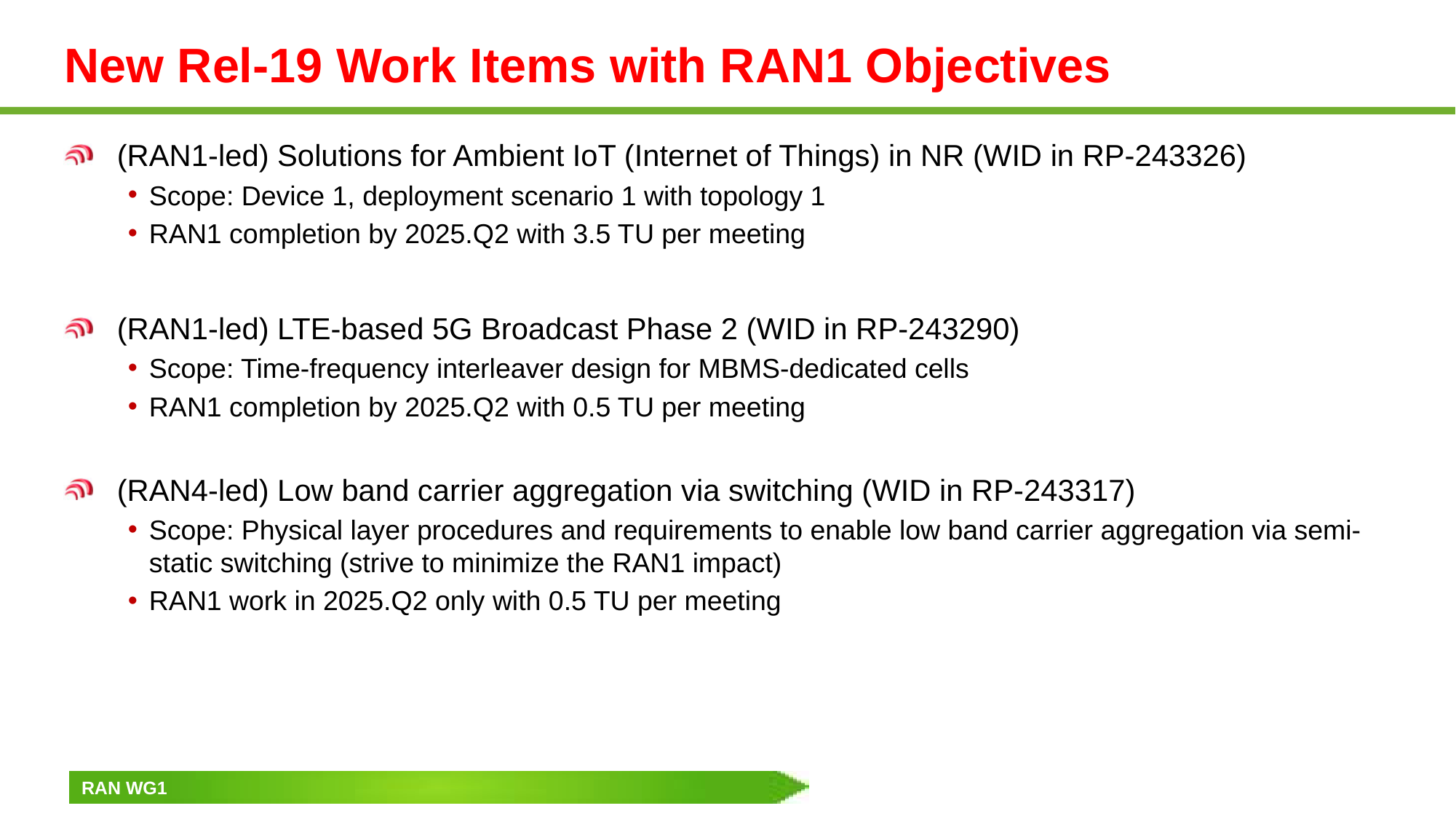

# New Rel-19 Work Items with RAN1 Objectives
(RAN1-led) Solutions for Ambient IoT (Internet of Things) in NR (WID in RP-243326)
Scope: Device 1, deployment scenario 1 with topology 1
RAN1 completion by 2025.Q2 with 3.5 TU per meeting

(RAN1-led) LTE-based 5G Broadcast Phase 2 (WID in RP-243290)
Scope: Time-frequency interleaver design for MBMS-dedicated cells
RAN1 completion by 2025.Q2 with 0.5 TU per meeting

(RAN4-led) Low band carrier aggregation via switching (WID in RP-243317)
Scope: Physical layer procedures and requirements to enable low band carrier aggregation via semi-static switching (strive to minimize the RAN1 impact)
RAN1 work in 2025.Q2 only with 0.5 TU per meeting